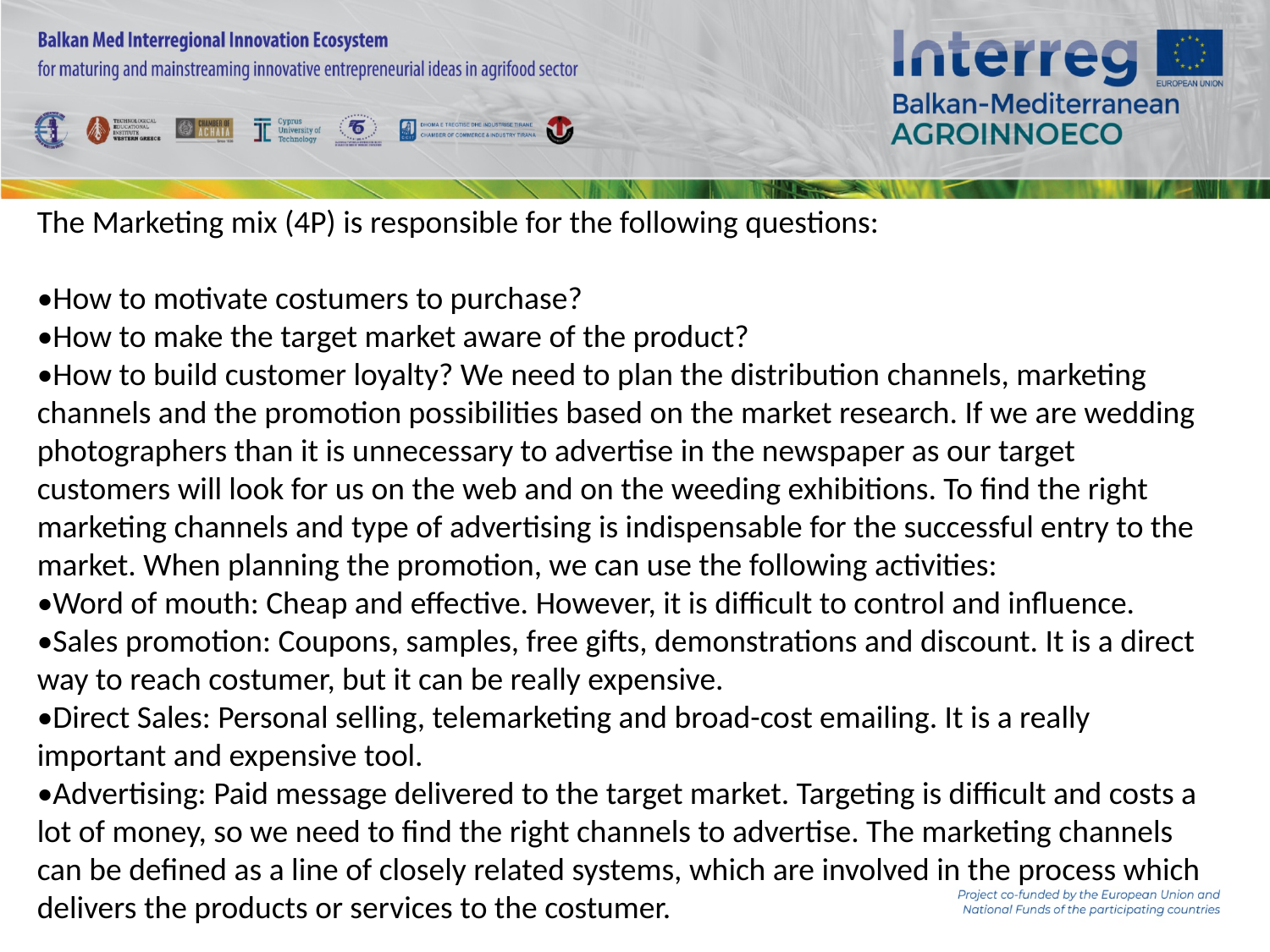

The Marketing mix (4P) is responsible for the following questions:

•How to motivate costumers to purchase?
•How to make the target market aware of the product?
•How to build customer loyalty? We need to plan the distribution channels, marketing channels and the promotion possibilities based on the market research. If we are wedding photographers than it is unnecessary to advertise in the newspaper as our target customers will look for us on the web and on the weeding exhibitions. To find the right marketing channels and type of advertising is indispensable for the successful entry to the market. When planning the promotion, we can use the following activities:
•Word of mouth: Cheap and effective. However, it is difficult to control and influence.
•Sales promotion: Coupons, samples, free gifts, demonstrations and discount. It is a direct way to reach costumer, but it can be really expensive.
•Direct Sales: Personal selling, telemarketing and broad-cost emailing. It is a really important and expensive tool.
•Advertising: Paid message delivered to the target market. Targeting is difficult and costs a lot of money, so we need to find the right channels to advertise. The marketing channels can be defined as a line of closely related systems, which are involved in the process which delivers the products or services to the costumer.